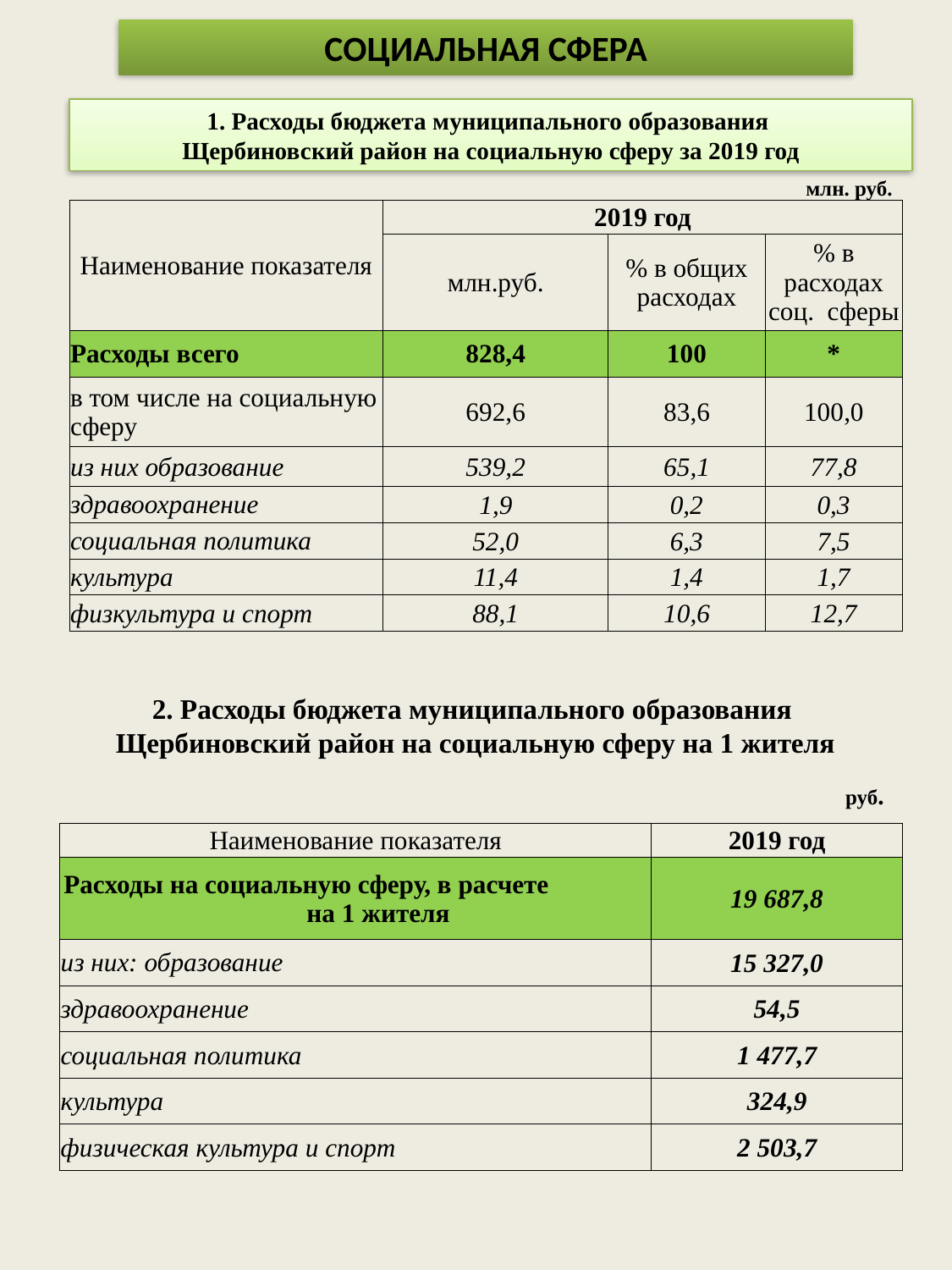

СОЦИАЛЬНАЯ СФЕРА
1. Расходы бюджета муниципального образования
Щербиновский район на социальную сферу за 2019 год
млн. руб.
| Наименование показателя | 2019 год |  |  |
| --- | --- | --- | --- |
|  | млн.руб. | % в общих расходах | % в расходах соц. сферы |
| Расходы всего | 828,4 | 100 | \* |
| в том числе на социальную сферу | 692,6 | 83,6 | 100,0 |
| из них образование | 539,2 | 65,1 | 77,8 |
| здравоохранение | 1,9 | 0,2 | 0,3 |
| социальная политика | 52,0 | 6,3 | 7,5 |
| культура | 11,4 | 1,4 | 1,7 |
| физкультура и спорт | 88,1 | 10,6 | 12,7 |
2. Расходы бюджета муниципального образования
Щербиновский район на социальную сферу на 1 жителя
руб.
| Наименование показателя | 2019 год |
| --- | --- |
| Расходы на социальную сферу, в расчете на 1 жителя | 19 687,8 |
| из них: образование | 15 327,0 |
| здравоохранение | 54,5 |
| социальная политика | 1 477,7 |
| культура | 324,9 |
| физическая культура и спорт | 2 503,7 |